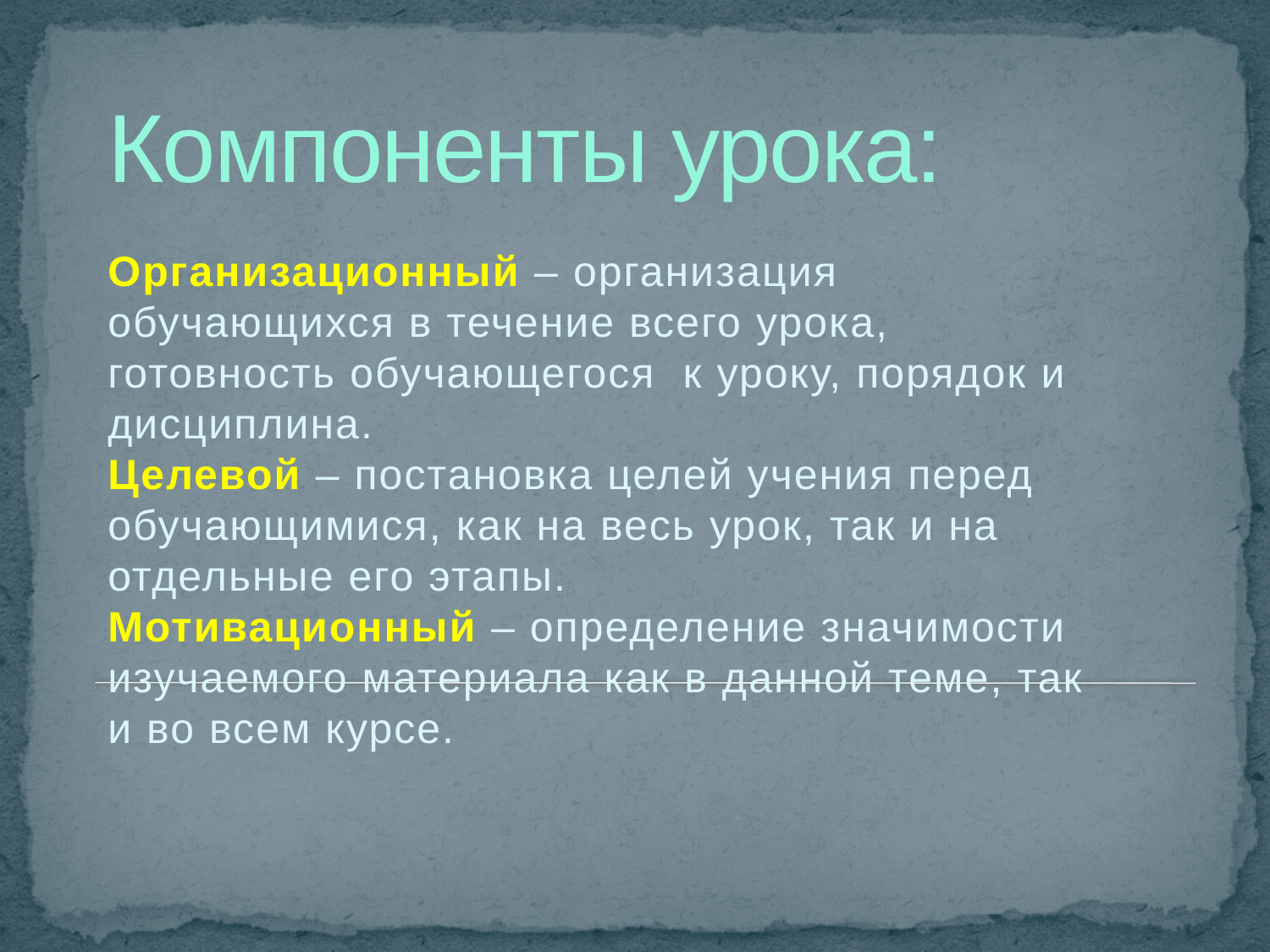

# Компоненты урока:
Организационный – организация обучающихся в течение всего урока, готовность обучающегося  к уроку, порядок и дисциплина.
Целевой – постановка целей учения перед обучающимися, как на весь урок, так и на отдельные его этапы.
Мотивационный – определение значимости изучаемого материала как в данной теме, так и во всем курсе.